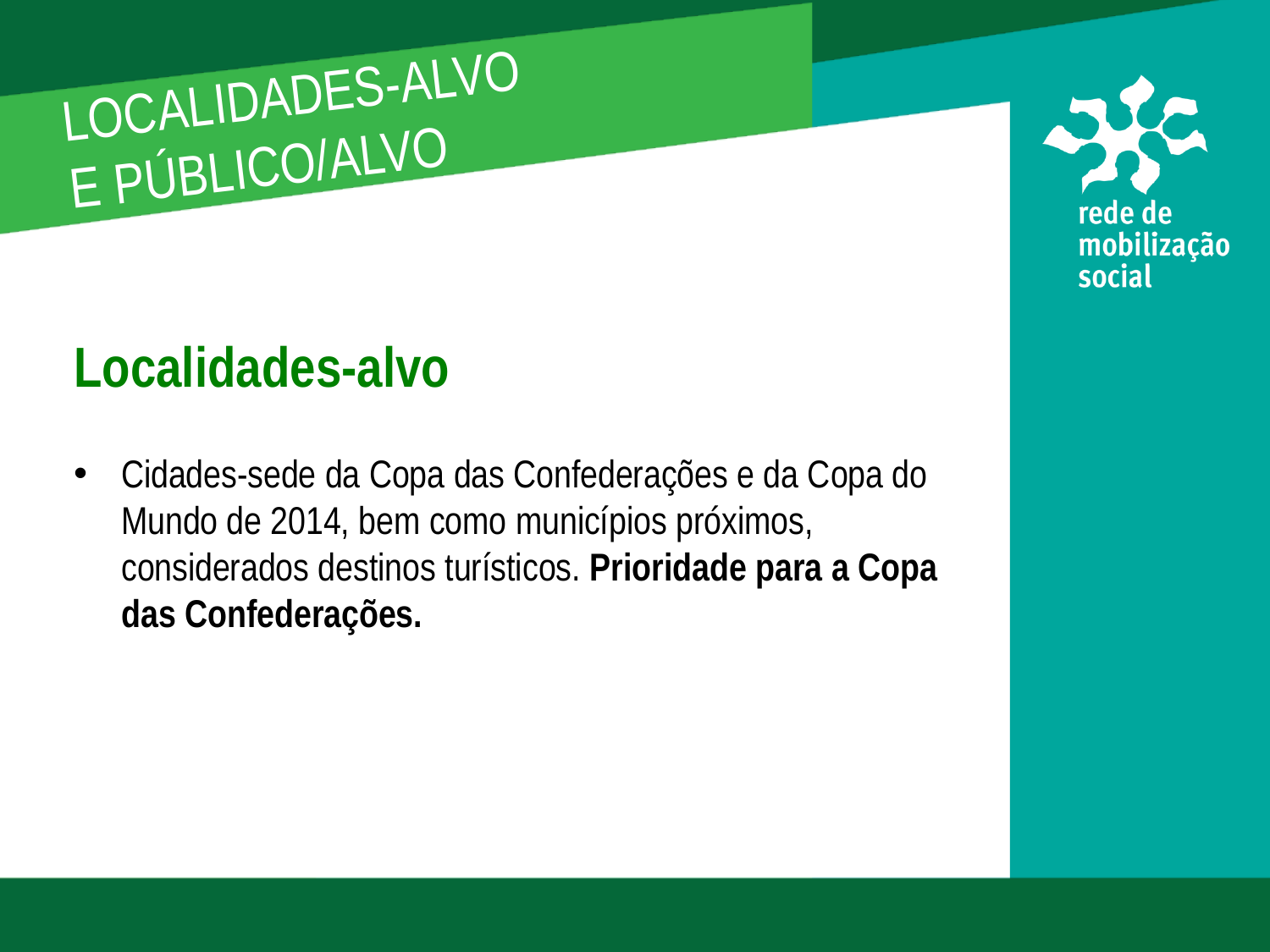

LOCALIDADES-ALVO
E PÚBLICO/ALVO
Localidades-alvo

Cidades-sede da Copa das Confederações e da Copa do Mundo de 2014, bem como municípios próximos, considerados destinos turísticos. Prioridade para a Copa das Confederações.